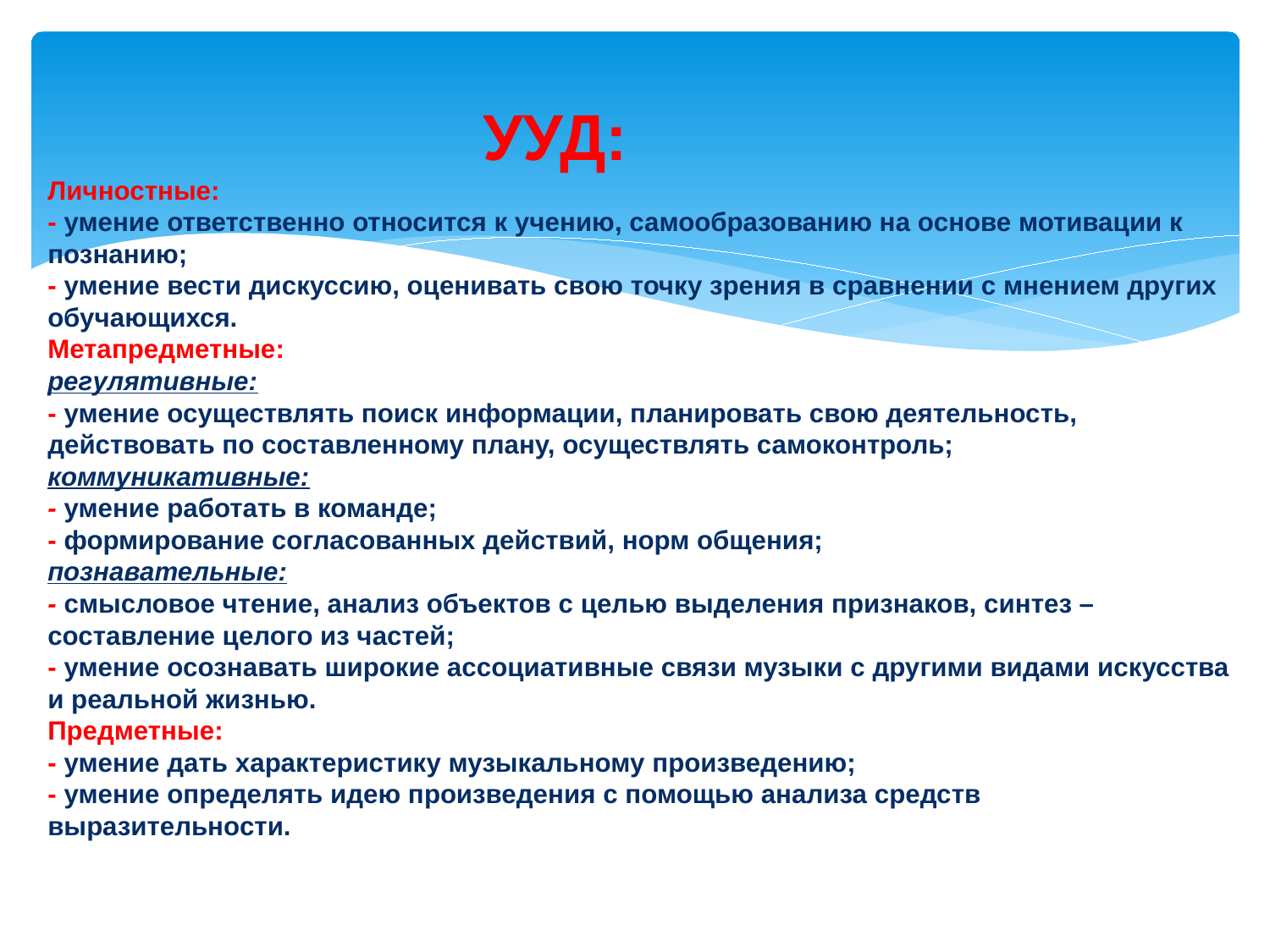

# УУД: Личностные: - умение ответственно относится к учению, самообразованию на основе мотивации к познанию; - умение вести дискуссию, оценивать свою точку зрения в сравнении с мнением других обучающихся. Метапредметные: регулятивные: - умение осуществлять поиск информации, планировать свою деятельность, действовать по составленному плану, осуществлять самоконтроль; коммуникативные: - умение работать в команде; - формирование согласованных действий, норм общения; познавательные: - смысловое чтение, анализ объектов с целью выделения признаков, синтез – составление целого из частей; - умение осознавать широкие ассоциативные связи музыки с другими видами искусства и реальной жизнью. Предметные: - умение дать характеристику музыкальному произведению; - умение определять идею произведения с помощью анализа средств выразительности.